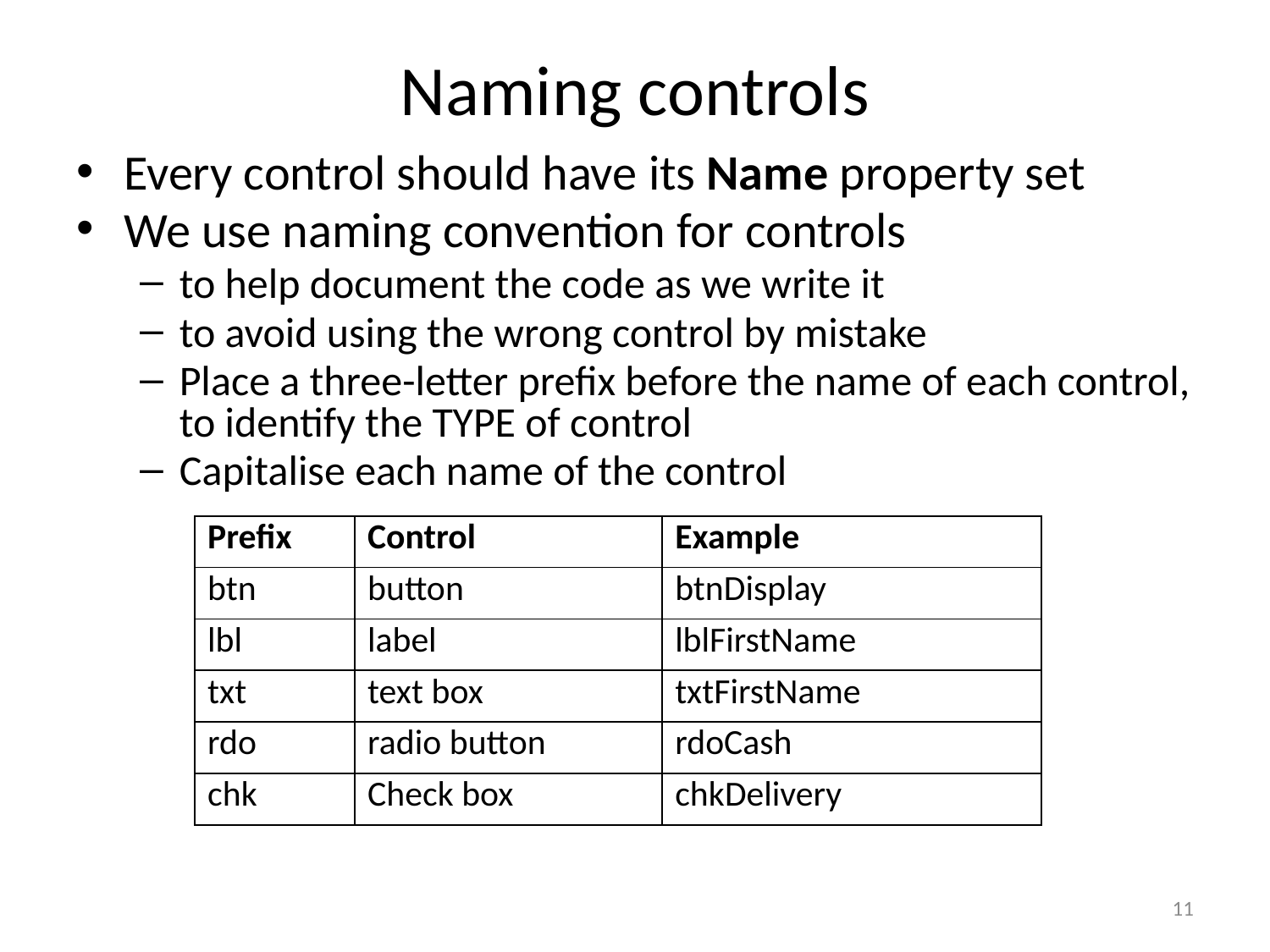

# Naming controls
Every control should have its Name property set
We use naming convention for controls
to help document the code as we write it
to avoid using the wrong control by mistake
Place a three-letter prefix before the name of each control, to identify the TYPE of control
Capitalise each name of the control

| Prefix | Control | Example |
| --- | --- | --- |
| btn | button | btnDisplay |
| lbl | label | lblFirstName |
| txt | text box | txtFirstName |
| rdo | radio button | rdoCash |
| chk | Check box | chkDelivery |
11